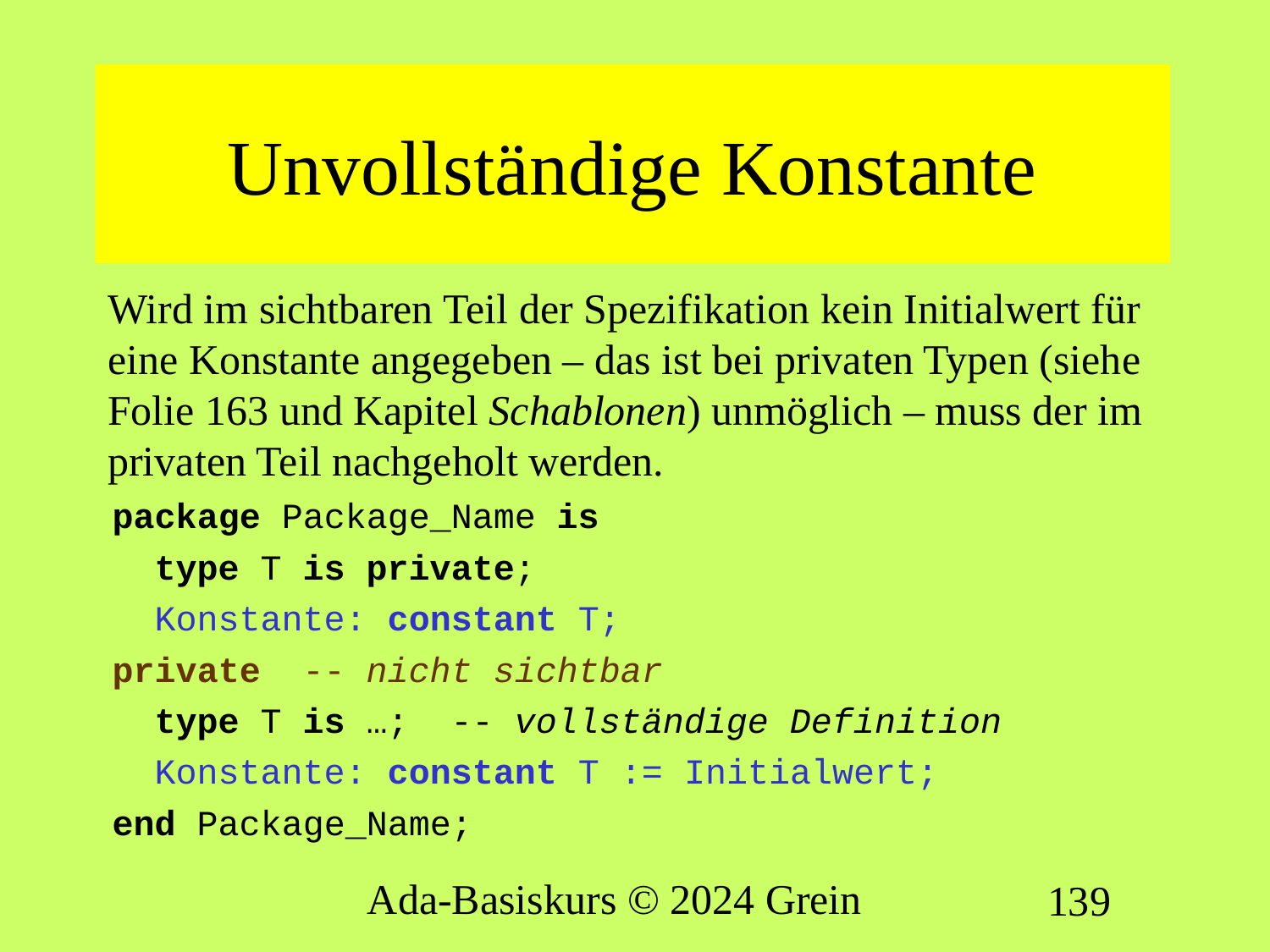

# Unvollständige Konstante
Wird im sichtbaren Teil der Spezifikation kein Initialwert für eine Konstante angegeben – das ist bei privaten Typen (siehe Folie 163 und Kapitel Schablonen) unmöglich – muss der im privaten Teil nachgeholt werden.
package Package_Name is
  type T is private;
  Konstante: constant T;
private  -- nicht sichtbar
  type T is …;  -- vollständige Definition
  Konstante: constant T := Initialwert;
end Package_Name;

Ada-Basiskurs © 2024 Grein
139